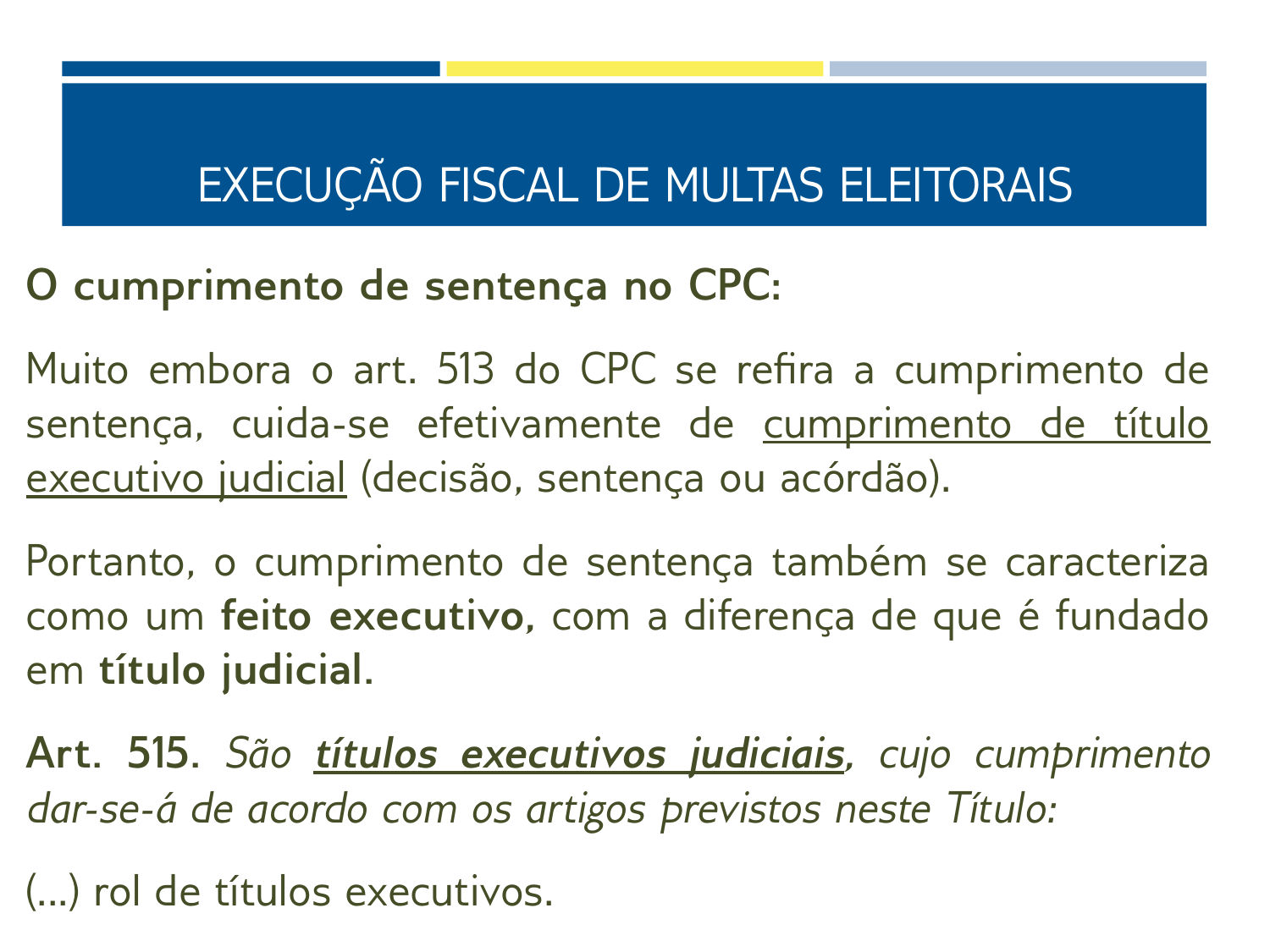

# EXECUÇÃO FISCAL DE MULTAS ELEITORAIS
O cumprimento de sentença no CPC:
Muito embora o art. 513 do CPC se refira a cumprimento de sentença, cuida-se efetivamente de cumprimento de título executivo judicial (decisão, sentença ou acórdão).
Portanto, o cumprimento de sentença também se caracteriza como um feito executivo, com a diferença de que é fundado em título judicial.
Art. 515. São títulos executivos judiciais, cujo cumprimento dar-se-á de acordo com os artigos previstos neste Título:
(...) rol de títulos executivos.